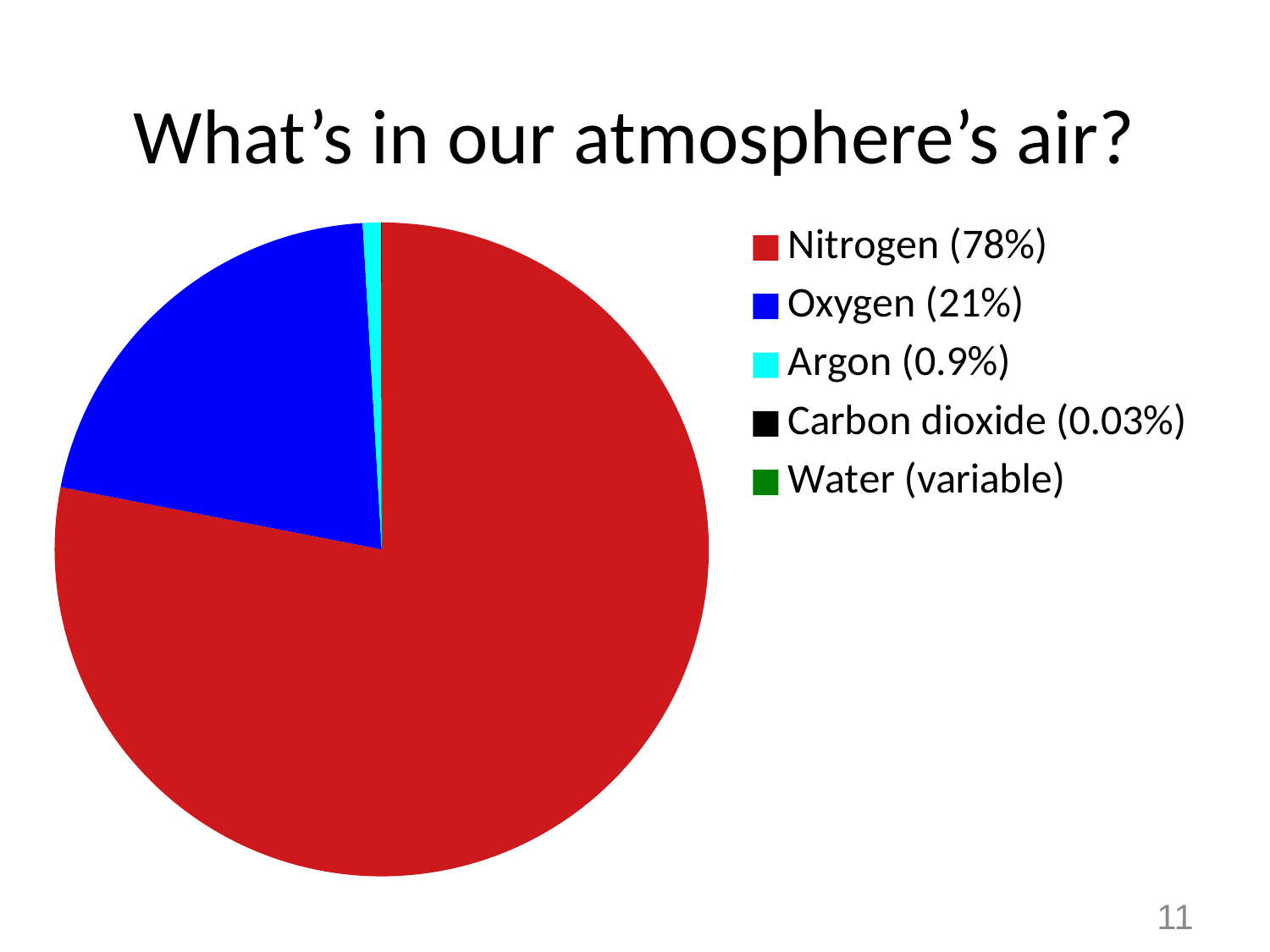

# What’s in our atmosphere’s air?

### Chart

| Category | Sales |
|---|---|
| Nitrogen (78%) | 78.0 |
| Oxygen (21%) | 21.0 |
| Argon (0.9%) | 0.9 |
| Carbon dioxide (0.03%) | 0.03 |
| Water (variable) | 0.0 |
11